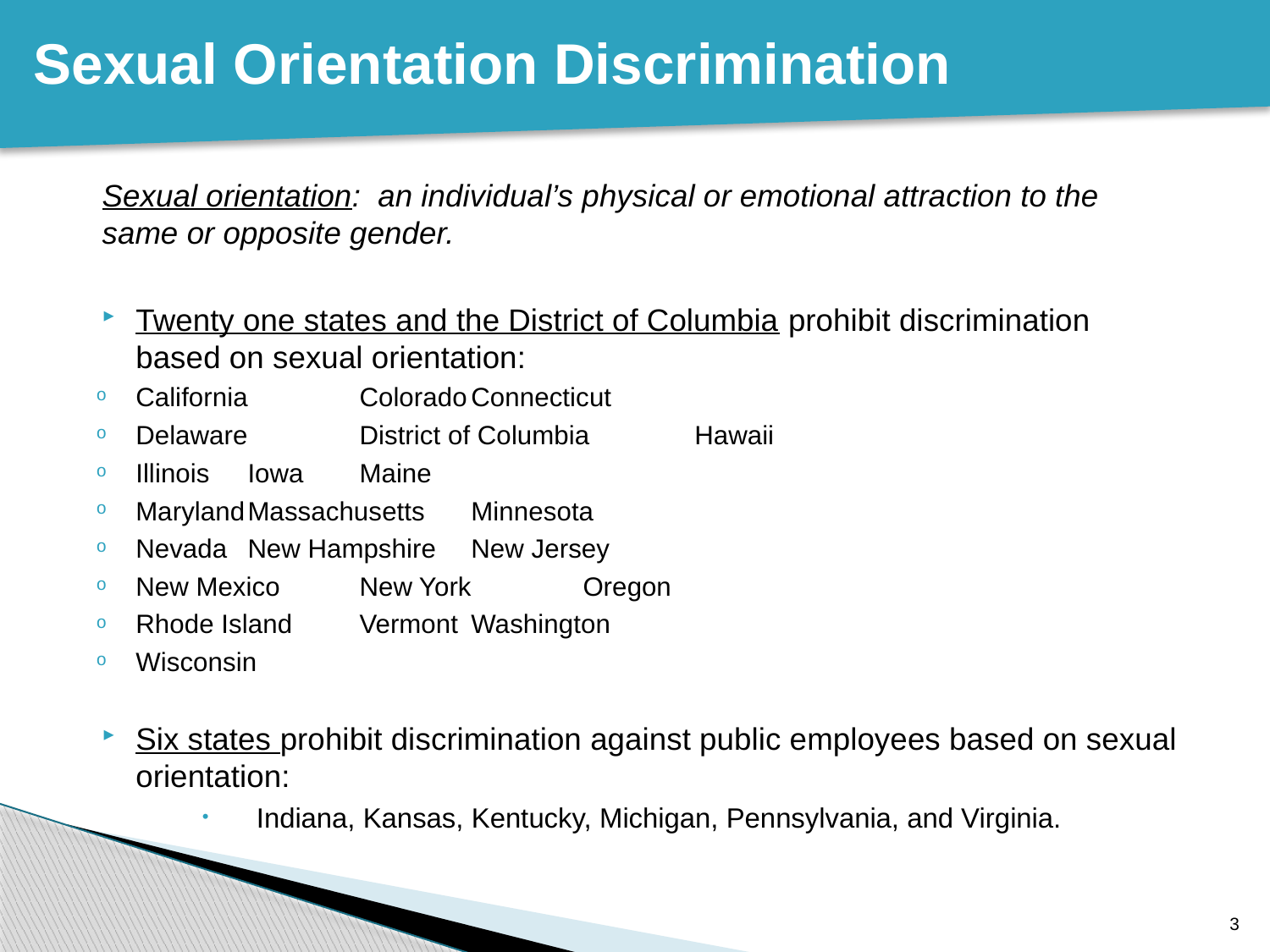

# Sexual Orientation Discrimination
Sexual orientation:  an individual’s physical or emotional attraction to the same or opposite gender.

Twenty one states and the District of Columbia prohibit discrimination based on sexual orientation:
California		Colorado				Connecticut
Delaware		District of Columbia		Hawaii
Illinois		Iowa				Maine
Maryland		Massachusetts			Minnesota
Nevada		New Hampshire			New Jersey
New Mexico		New York			Oregon
Rhode Island		Vermont				Washington
Wisconsin

Six states prohibit discrimination against public employees based on sexual orientation:
Indiana, Kansas, Kentucky, Michigan, Pennsylvania, and Virginia.
3